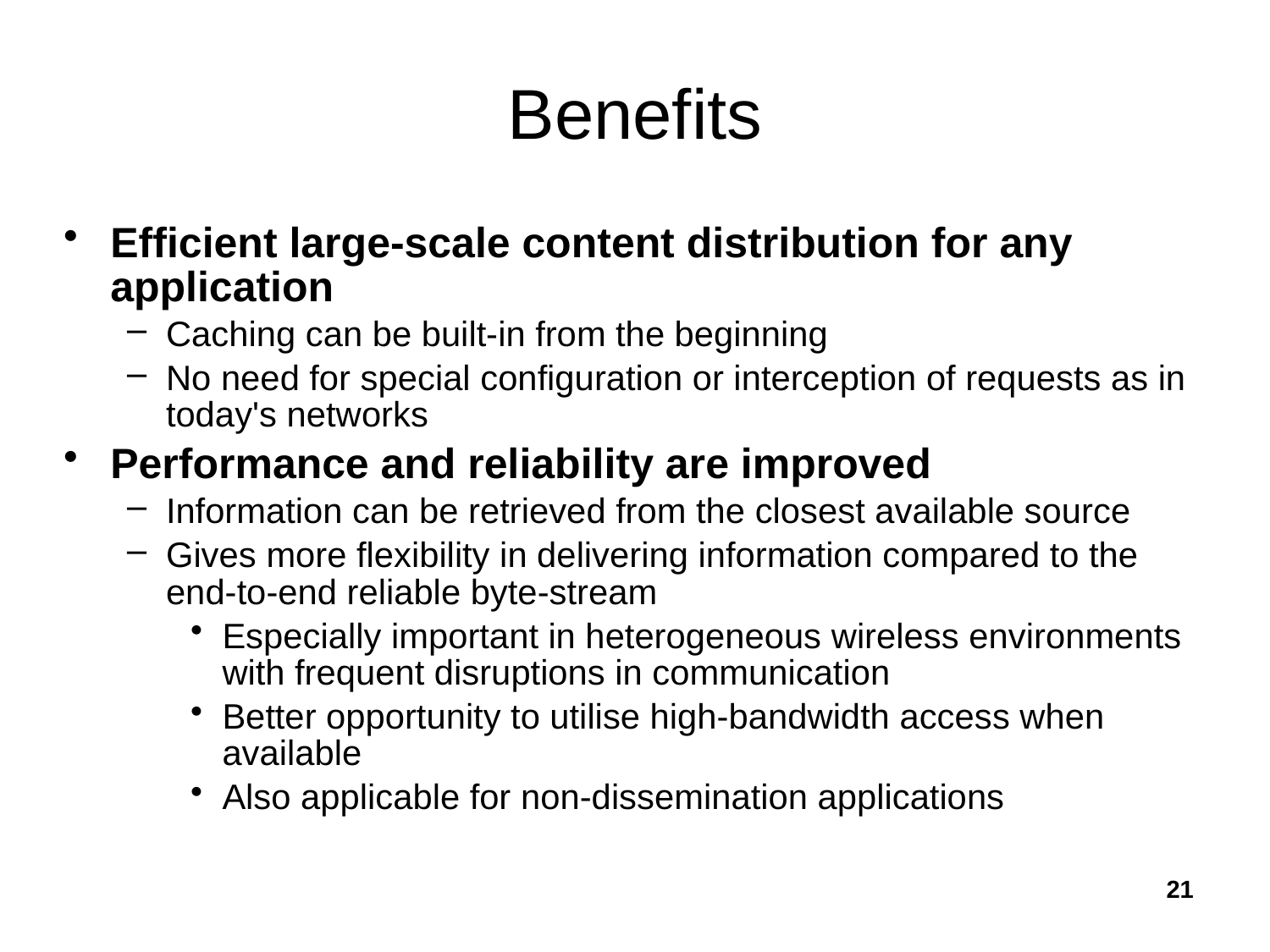

# Benefits
Efficient large-scale content distribution for any application
Caching can be built-in from the beginning
No need for special configuration or interception of requests as in today's networks
Performance and reliability are improved
Information can be retrieved from the closest available source
Gives more flexibility in delivering information compared to the end-to-end reliable byte-stream
Especially important in heterogeneous wireless environments with frequent disruptions in communication
Better opportunity to utilise high-bandwidth access when available
Also applicable for non-dissemination applications
21